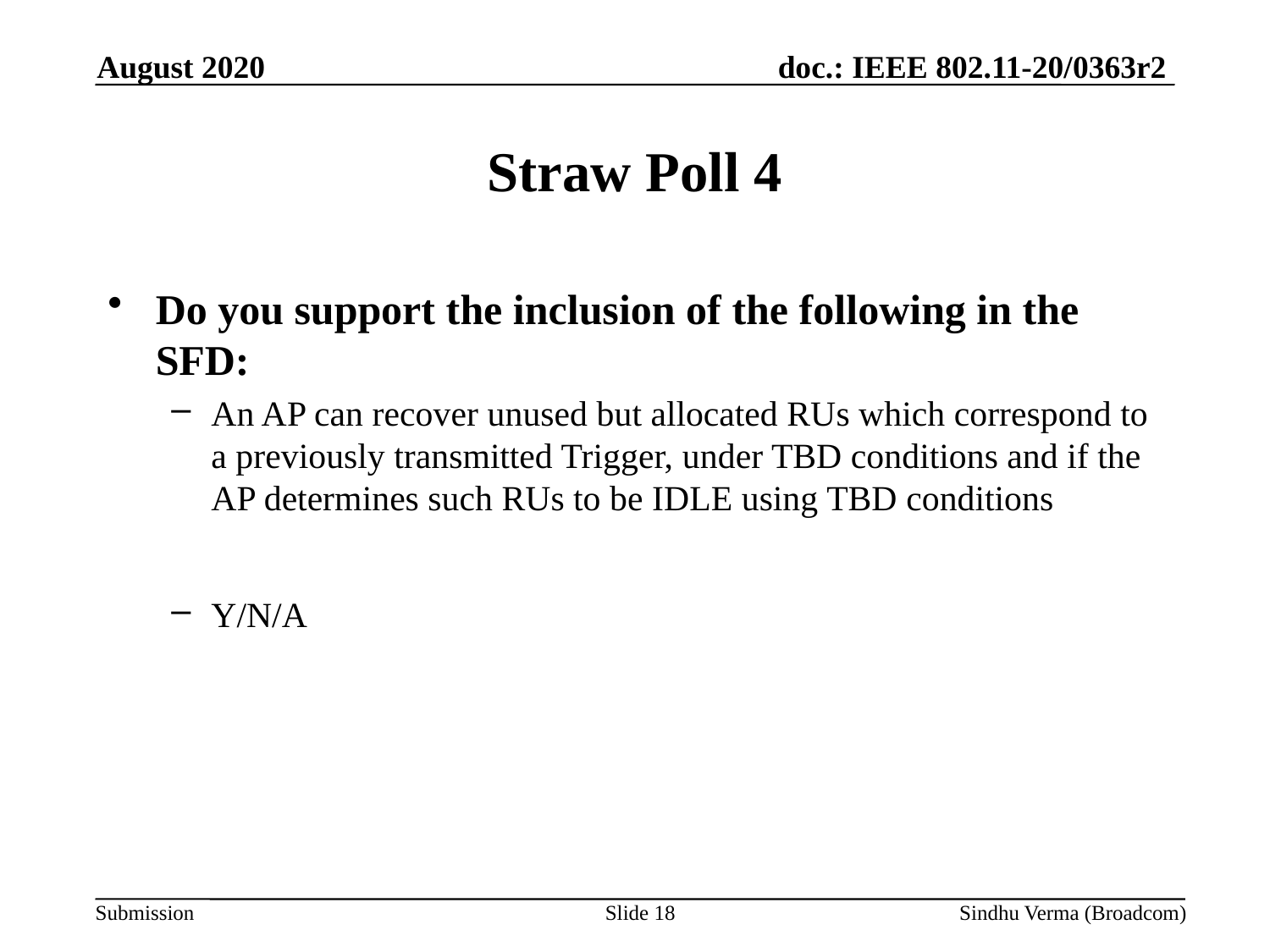

August 2020
# Straw Poll 4
Do you support the inclusion of the following in the SFD:
An AP can recover unused but allocated RUs which correspond to a previously transmitted Trigger, under TBD conditions and if the AP determines such RUs to be IDLE using TBD conditions

Y/N/A
Slide 18
Sindhu Verma (Broadcom)